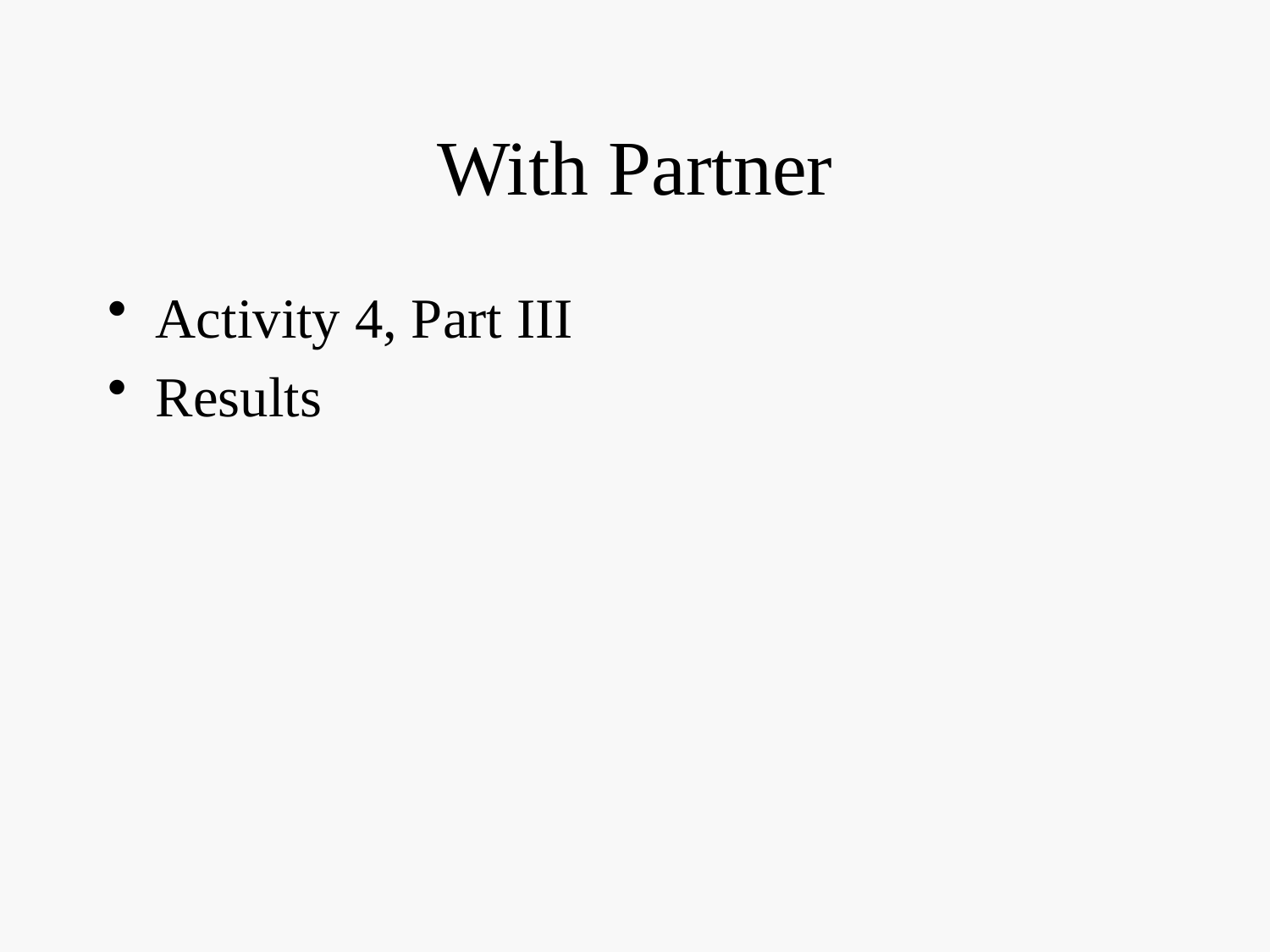

# With Partner
Activity 4, Part III
Results